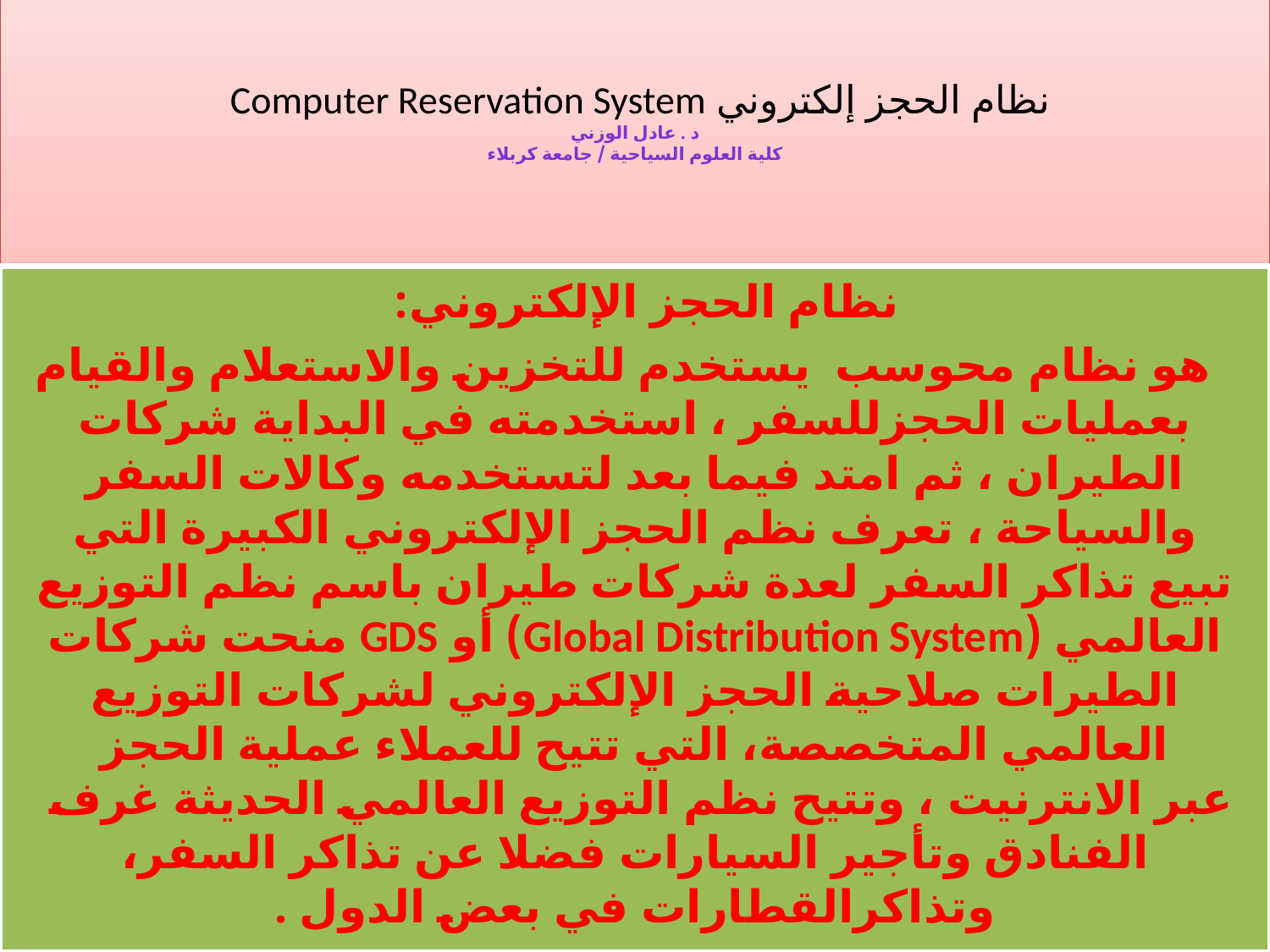

# نظام الحجز إلكتروني Computer Reservation System د . عادل الوزني كلية العلوم السياحية / جامعة كربلاء
نظام الحجز الإلكتروني:
  هو نظام محوسب  يستخدم للتخزين والاستعلام والقيام بعمليات الحجزللسفر ، استخدمته في البداية شركات الطيران ، ثم امتد فيما بعد لتستخدمه وكالات السفر والسياحة ، تعرف نظم الحجز الإلكتروني الكبيرة التي تبيع تذاكر السفر لعدة شركات طيران باسم نظم التوزيع العالمي (Global Distribution System) أو GDS منحت شركات الطيرات صلاحية الحجز الإلكتروني لشركات التوزيع العالمي المتخصصة، التي تتيح للعملاء عملية الحجز عبر الانترنيت ، وتتيح نظم التوزيع العالمي الحديثة غرف  الفنادق وتأجير السيارات فضلا عن تذاكر السفر، وتذاكرالقطارات في بعض الدول .